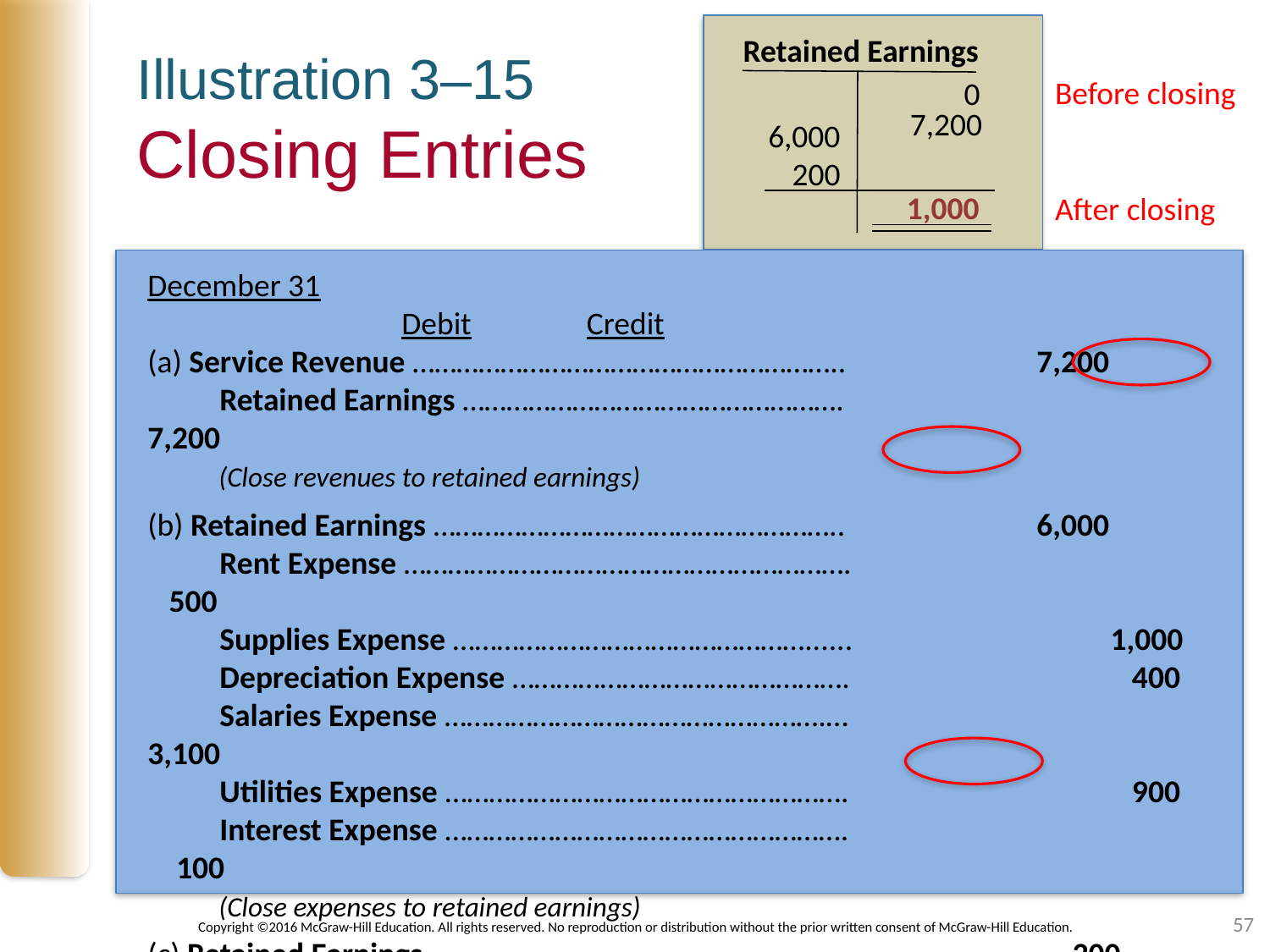

Retained Earnings
# Illustration 3–15 Closing Entries
Before closing
0

6,000
200
7,200
1,000
After closing

December 31						                 			Debit                Credit
(a) Service Revenue …………………………………………………..		7,200
          Retained Earnings ……………………………………………. 			          7,200
          (Close revenues to retained earnings)
(b) Retained Earnings ………………………………………………..		6,000
          Rent Expense …………………………………………………….			             500
          Supplies Expense …………………………………………......	                            1,000
          Depreciation Expense ……………………………………….	                               400
          Salaries Expense …………………………………………….…	                       	          3,100
          Utilities Expense ……………………………………………….	                               900
          Interest Expense ……………………………………………….		                               100
          (Close expenses to retained earnings)
(c) Retained Earnings …………………………………………………	   	     200
          Dividends ………………………………………………………….			                      200
          (Close dividends to retained earnings)

57
Copyright ©2016 McGraw-Hill Education. All rights reserved. No reproduction or distribution without the prior written consent of McGraw-Hill Education.